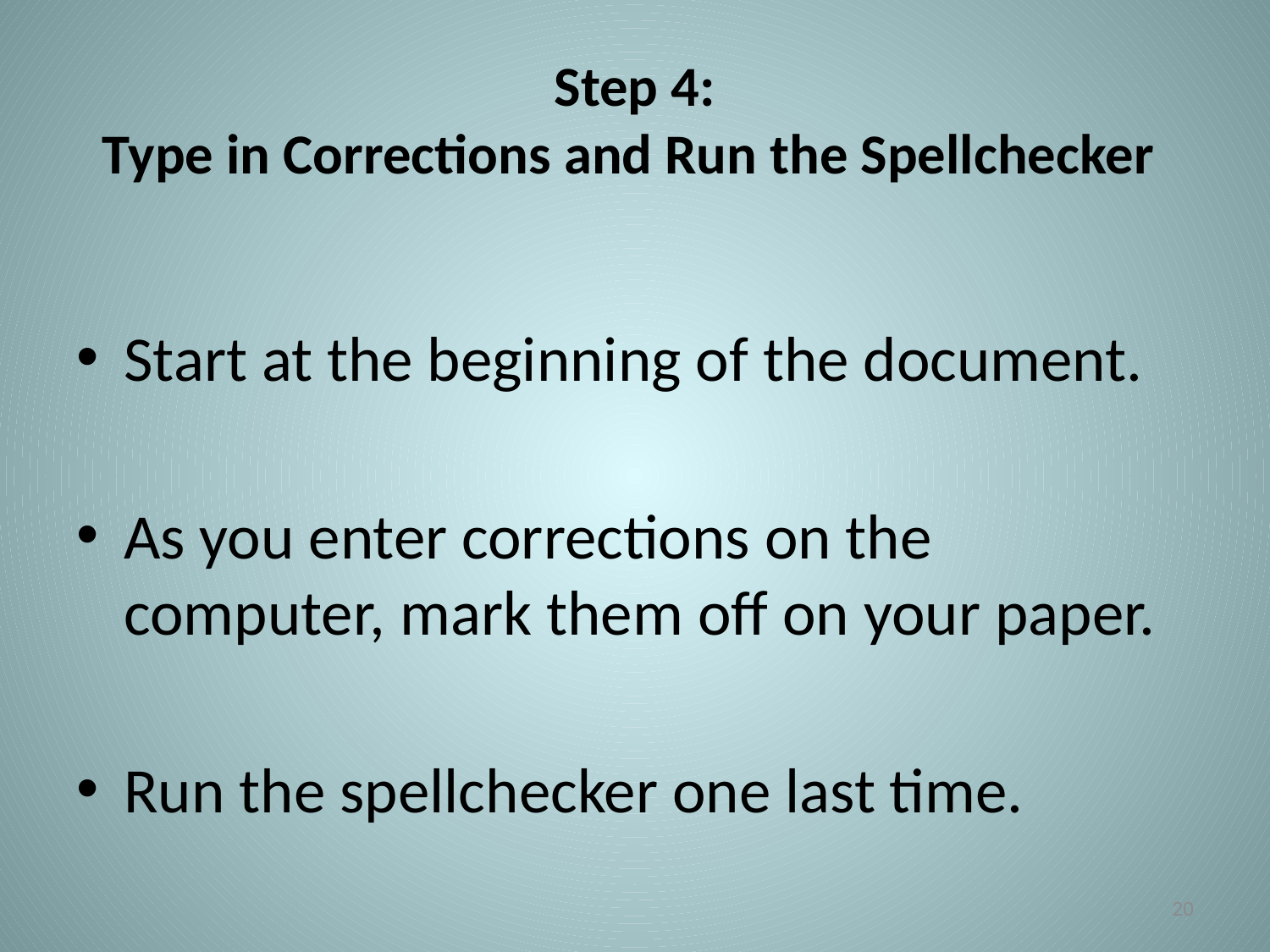

# Step 4: Type in Corrections and Run the Spellchecker

Start at the beginning of the document.

As you enter corrections on the computer, mark them off on your paper.

Run the spellchecker one last time.

20